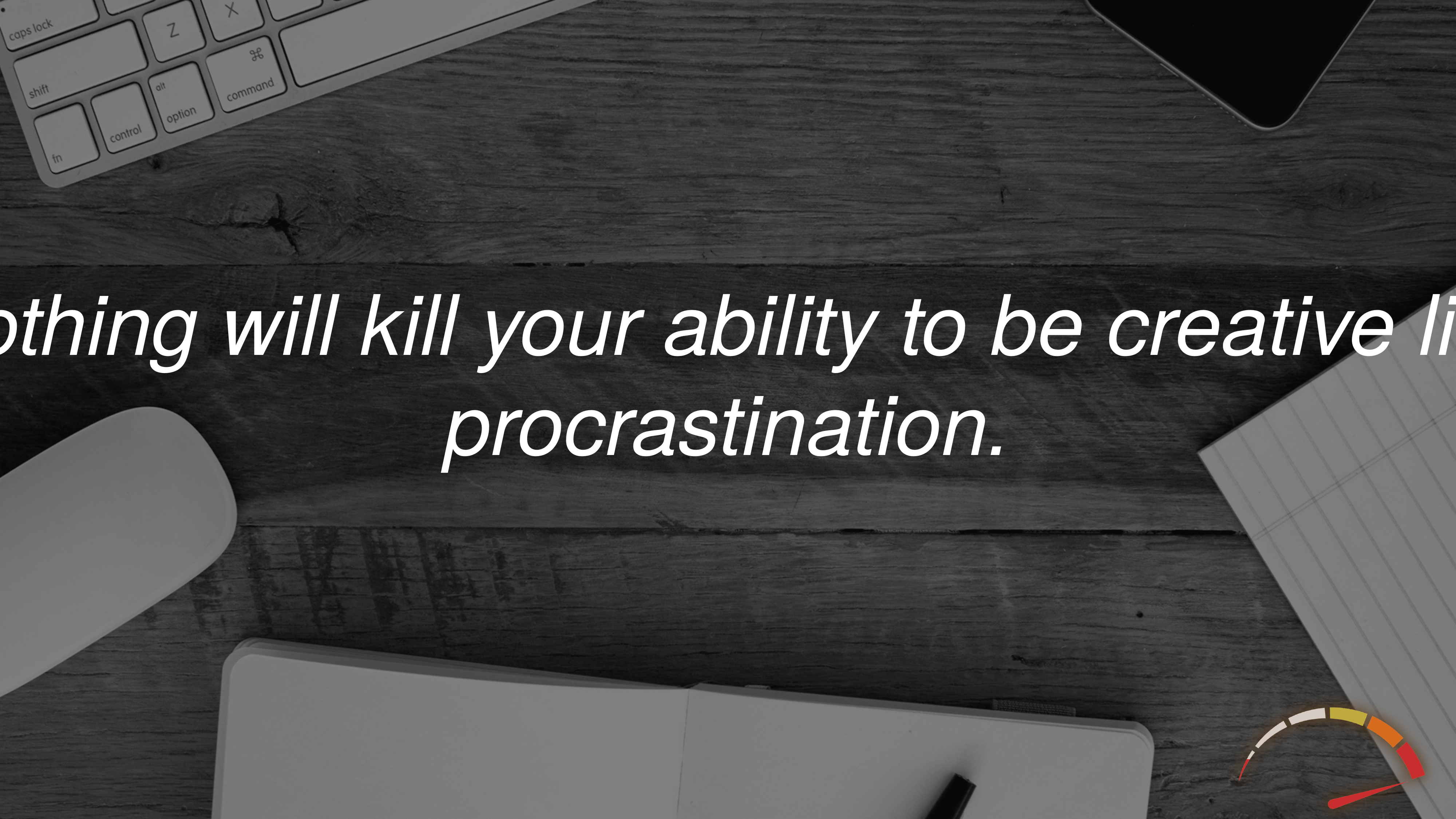

Nothing will kill your ability to be creative like procrastination.